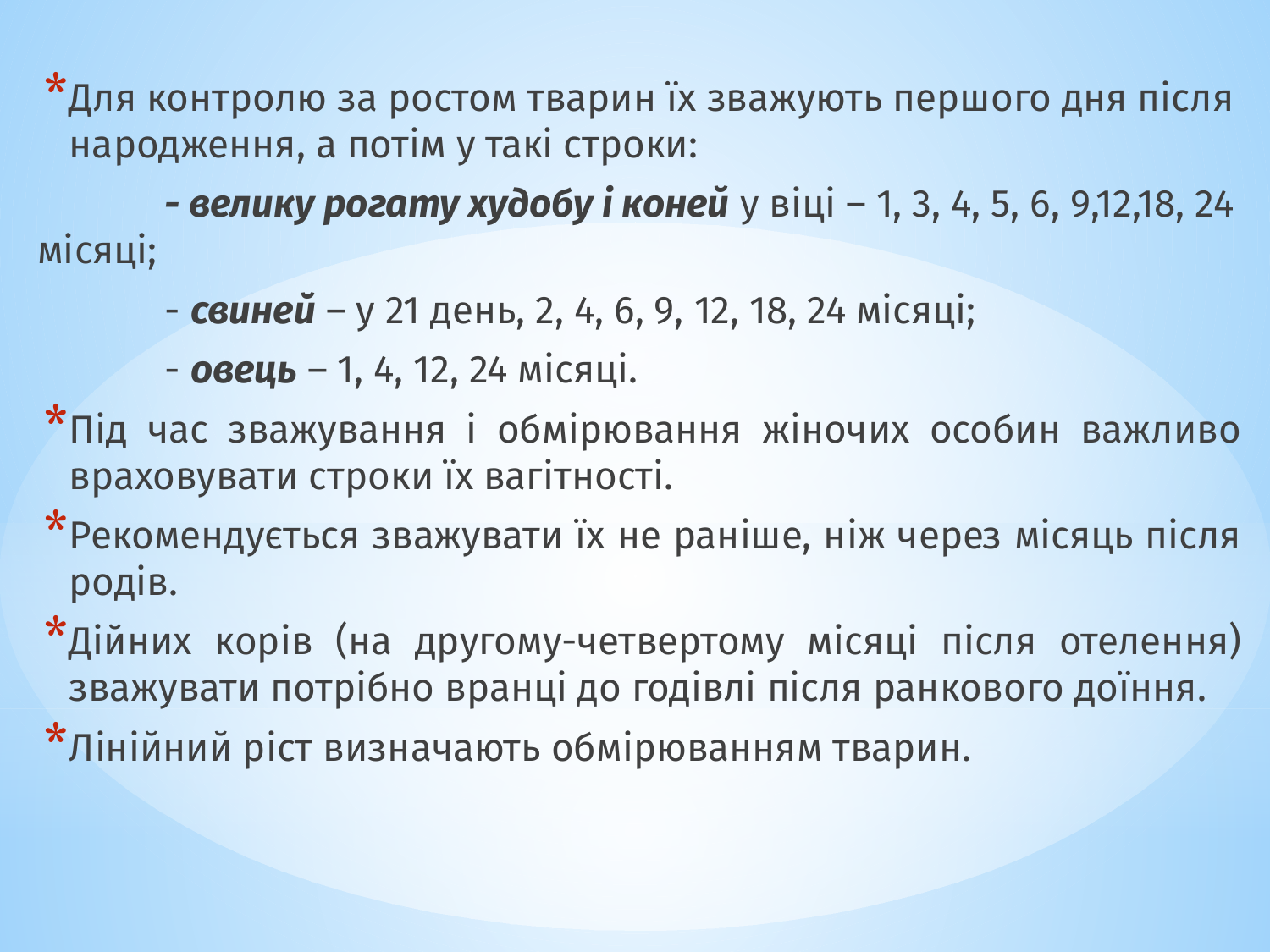

Для контролю за ростом тварин їх зважують першого дня після народження, а потім у такі строки:
	- велику рогату худобу і коней у віці – 1, 3, 4, 5, 6, 9,12,18, 24 місяці;
	- свиней – у 21 день, 2, 4, 6, 9, 12, 18, 24 місяці;
	- овець – 1, 4, 12, 24 місяці.
Під час зважування і обмірювання жіночих особин важливо враховувати строки їх вагітності.
Рекомендується зважувати їх не раніше, ніж через місяць після родів.
Дійних корів (на другому-четвертому місяці після отелення) зважувати потрібно вранці до годівлі після ранкового доїння.
Лінійний ріст визначають обмірюванням тварин.